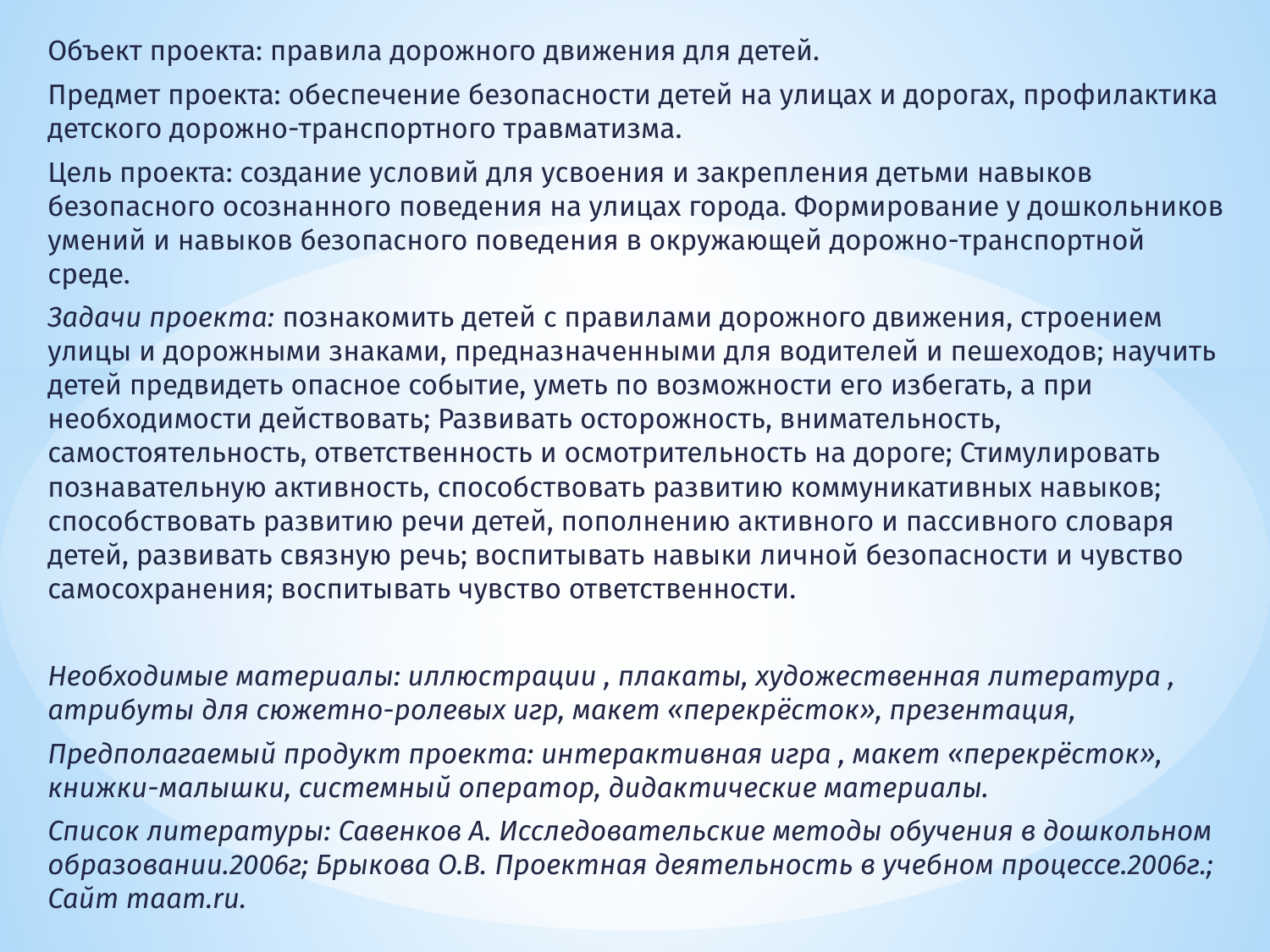

Объект проекта: правила дорожного движения для детей.
Предмет проекта: обеспечение безопасности детей на улицах и дорогах, профилактика детского дорожно-транспортного травматизма.
Цель проекта: создание условий для усвоения и закрепления детьми навыков безопасного осознанного поведения на улицах города. Формирование у дошкольников умений и навыков безопасного поведения в окружающей дорожно-транспортной среде.
Задачи проекта: познакомить детей с правилами дорожного движения, строением улицы и дорожными знаками, предназначенными для водителей и пешеходов; научить детей предвидеть опасное событие, уметь по возможности его избегать, а при необходимости действовать; Развивать осторожность, внимательность, самостоятельность, ответственность и осмотрительность на дороге; Стимулировать познавательную активность, способствовать развитию коммуникативных навыков; способствовать развитию речи детей, пополнению активного и пассивного словаря детей, развивать связную речь; воспитывать навыки личной безопасности и чувство самосохранения; воспитывать чувство ответственности.

Необходимые материалы: иллюстрации , плакаты, художественная литература ,  атрибуты для сюжетно-ролевых игр, макет «перекрёсток», презентация,
Предполагаемый продукт проекта: интерактивная игра , макет «перекрёсток», книжки-малышки, системный оператор, дидактические материалы.
Список литературы: Савенков А. Исследовательские методы обучения в дошкольном образовании.2006г; Брыкова О.В. Проектная деятельность в учебном процессе.2006г.; Сайт maam.ru.